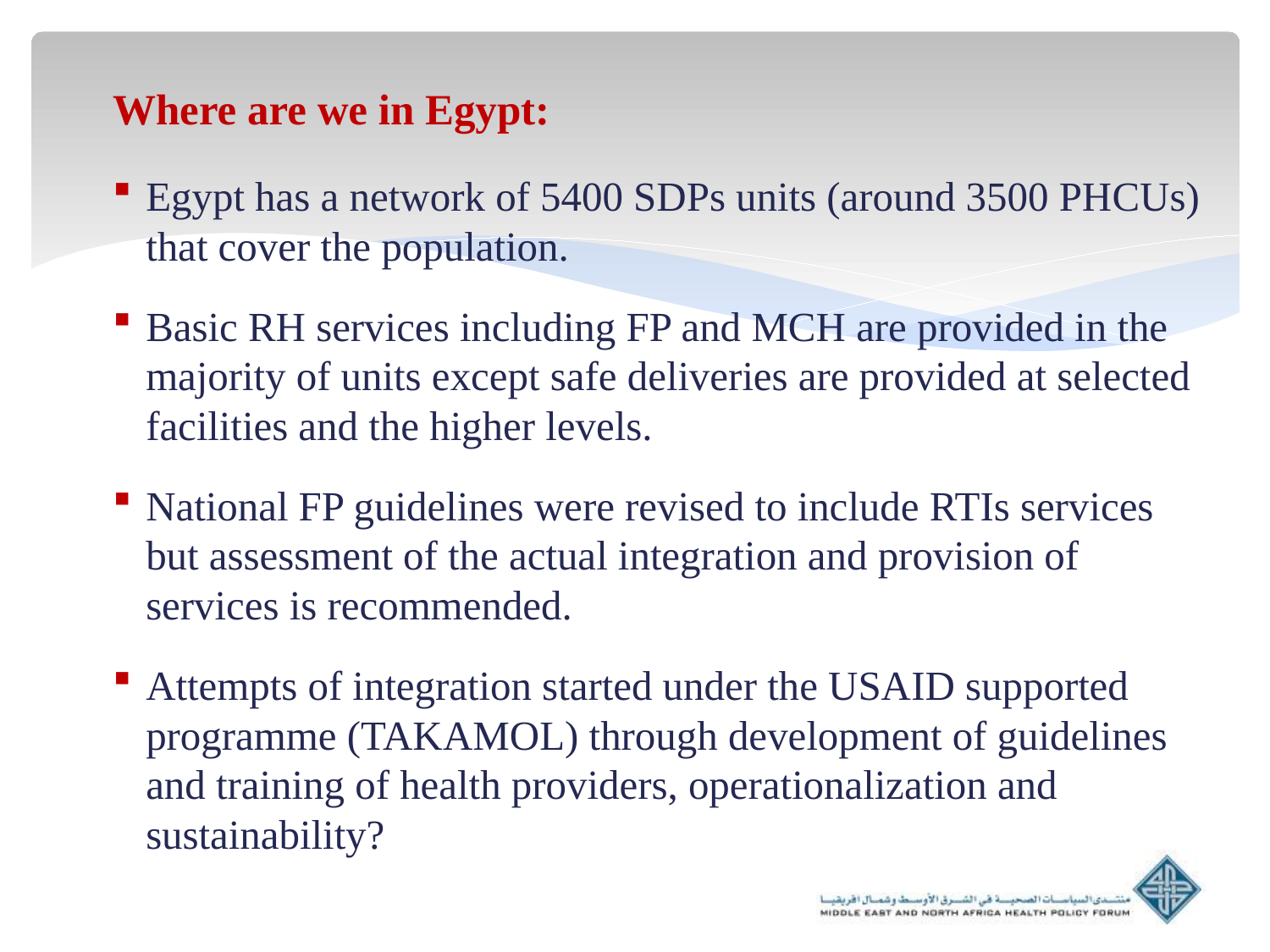

Where are we in Egypt:

Egypt has a network of 5400 SDPs units (around 3500 PHCUs) that cover the population.

Basic RH services including FP and MCH are provided in the majority of units except safe deliveries are provided at selected facilities and the higher levels.

National FP guidelines were revised to include RTIs services but assessment of the actual integration and provision of services is recommended.

Attempts of integration started under the USAID supported programme (TAKAMOL) through development of guidelines and training of health providers, operationalization and sustainability?